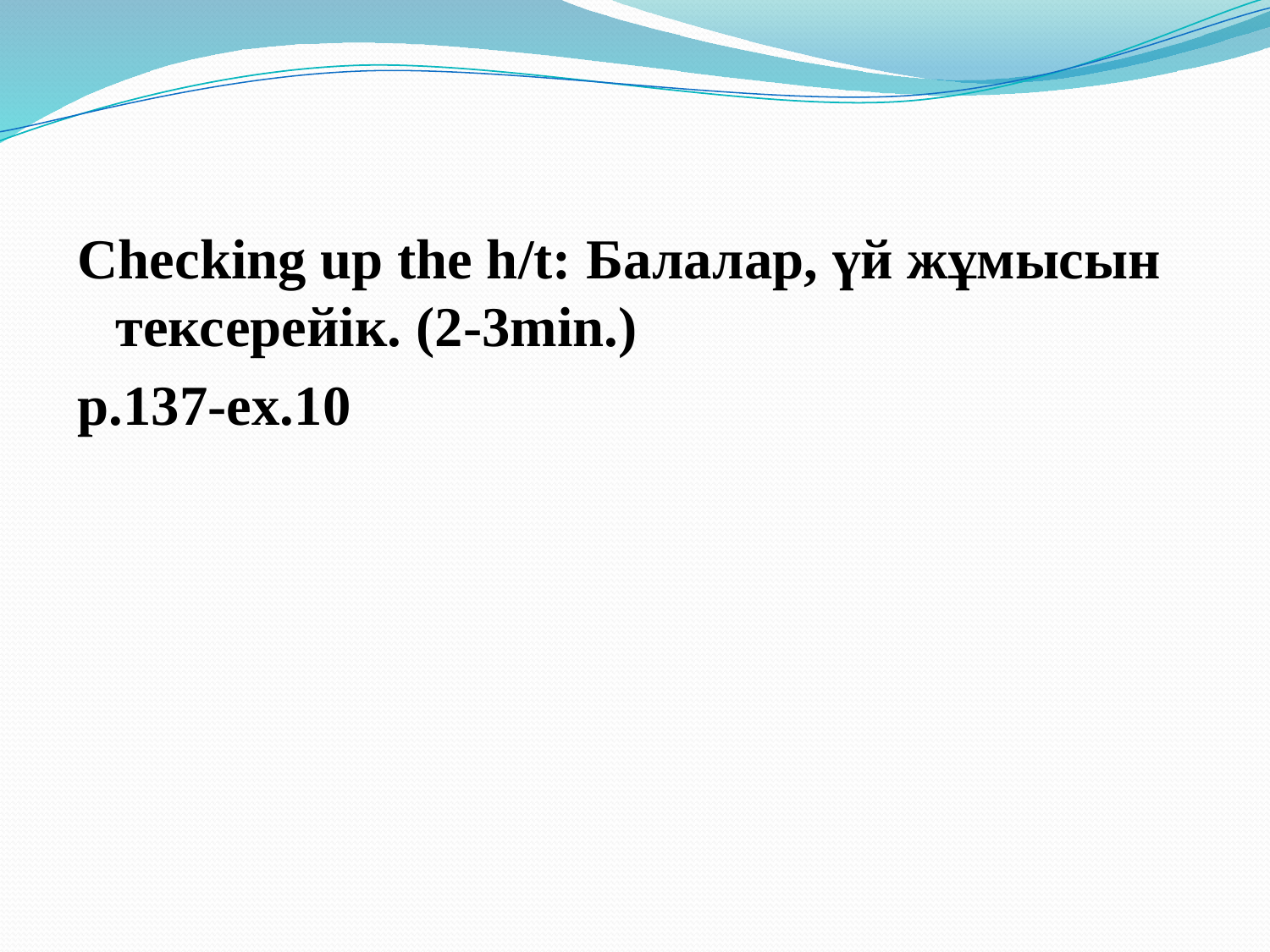

Checking up the h/t: Балалар, үй жұмысын тексерейік. (2-3min.)
p.137-ex.10